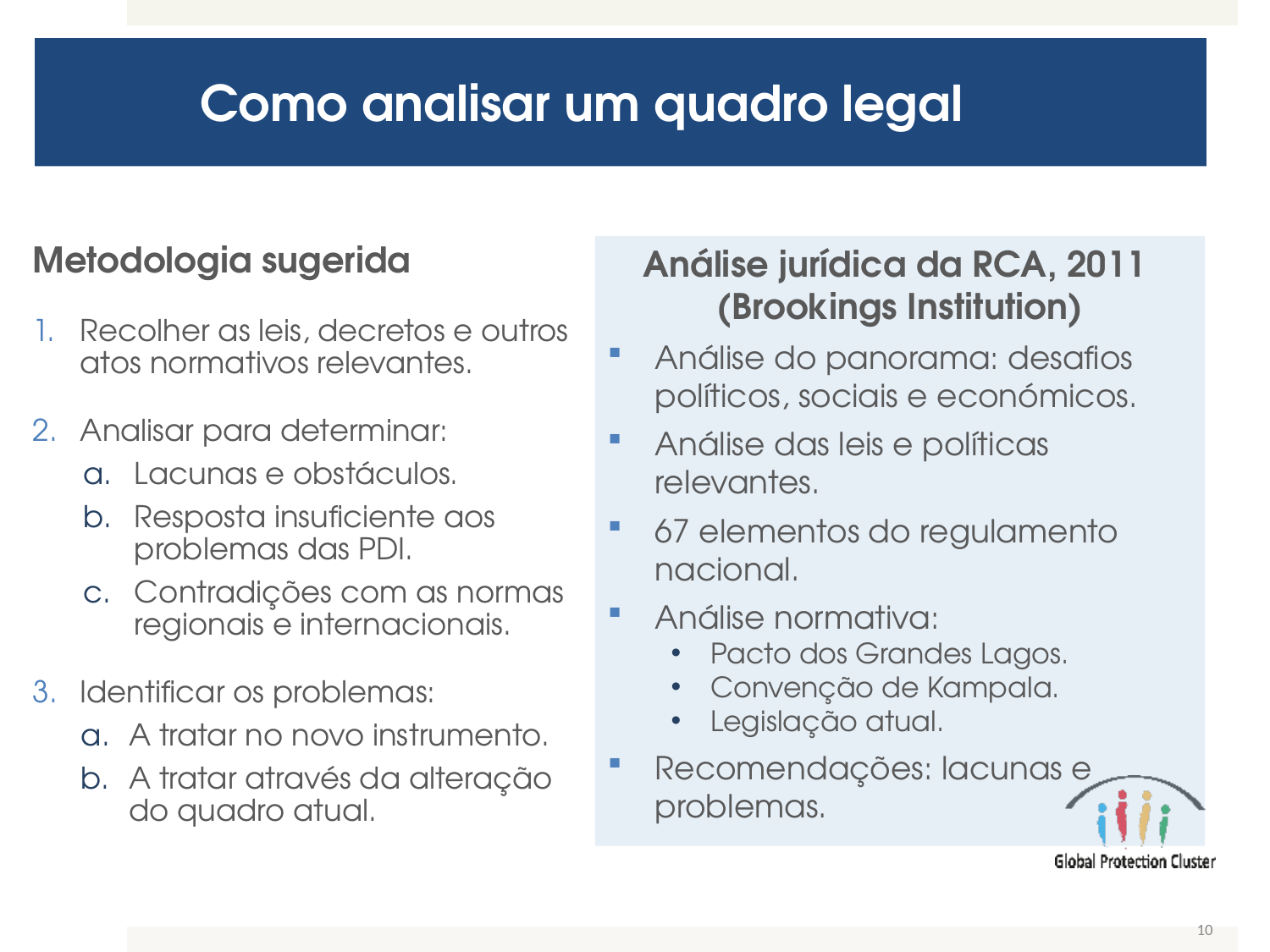

# Como analisar um quadro legal
Metodologia sugerida
Recolher as leis, decretos e outros atos normativos relevantes.
Analisar para determinar:
Lacunas e obstáculos.
Resposta insuficiente aos problemas das PDI.
Contradições com as normas regionais e internacionais.
Identificar os problemas:
A tratar no novo instrumento.
A tratar através da alteração do quadro atual.
Análise jurídica da RCA, 2011
(Brookings Institution)
Análise do panorama: desafios políticos, sociais e económicos.
Análise das leis e políticas relevantes.
67 elementos do regulamento nacional.
Análise normativa:
Pacto dos Grandes Lagos.
Convenção de Kampala.
Legislação atual.
Recomendações: lacunas e problemas.